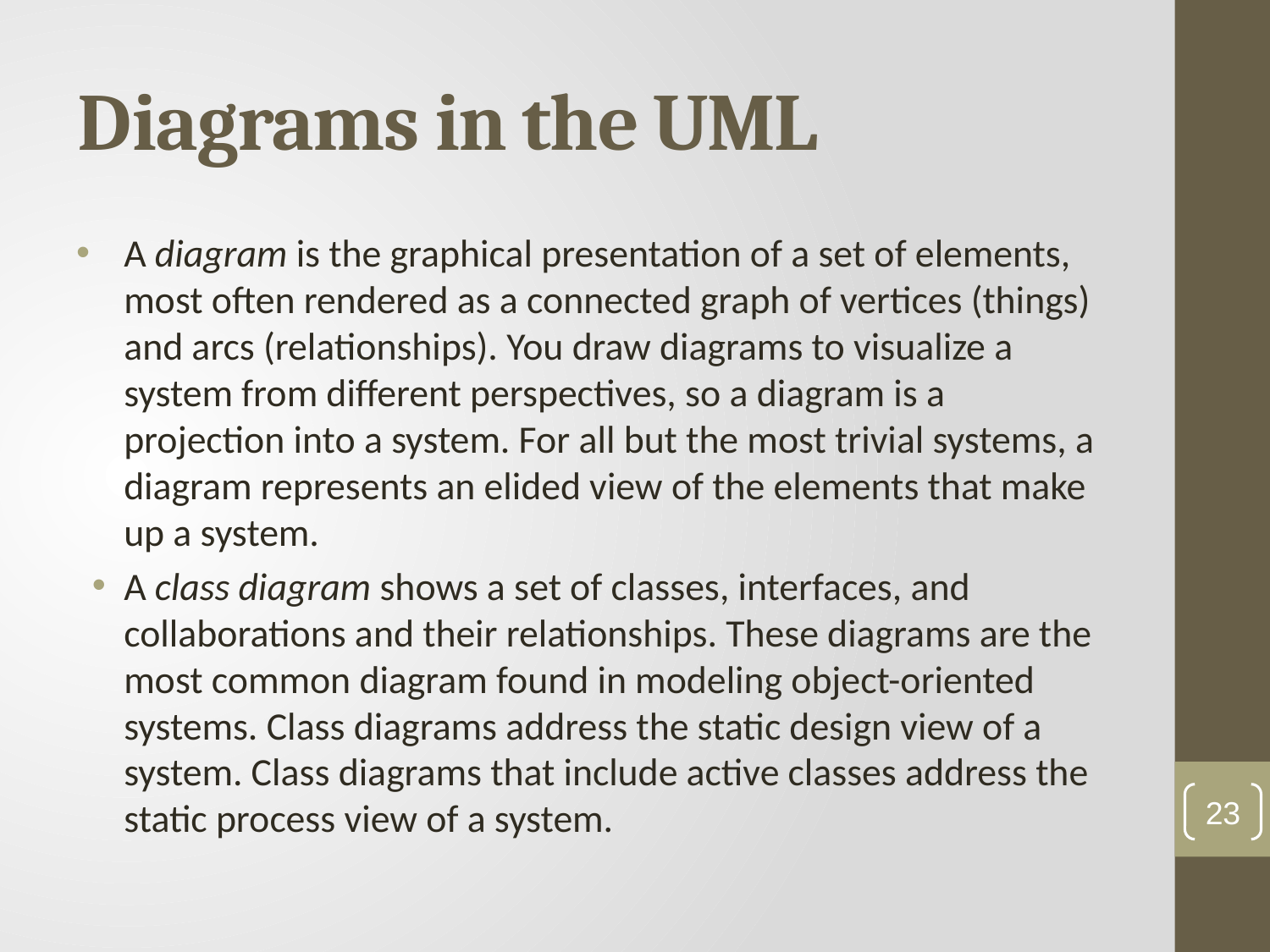

# Diagrams in the UML
A diagram is the graphical presentation of a set of elements, most often rendered as a connected graph of vertices (things) and arcs (relationships). You draw diagrams to visualize a system from different perspectives, so a diagram is a projection into a system. For all but the most trivial systems, a diagram represents an elided view of the elements that make up a system.
A class diagram shows a set of classes, interfaces, and collaborations and their relationships. These diagrams are the most common diagram found in modeling object-oriented systems. Class diagrams address the static design view of a system. Class diagrams that include active classes address the static process view of a system.

23